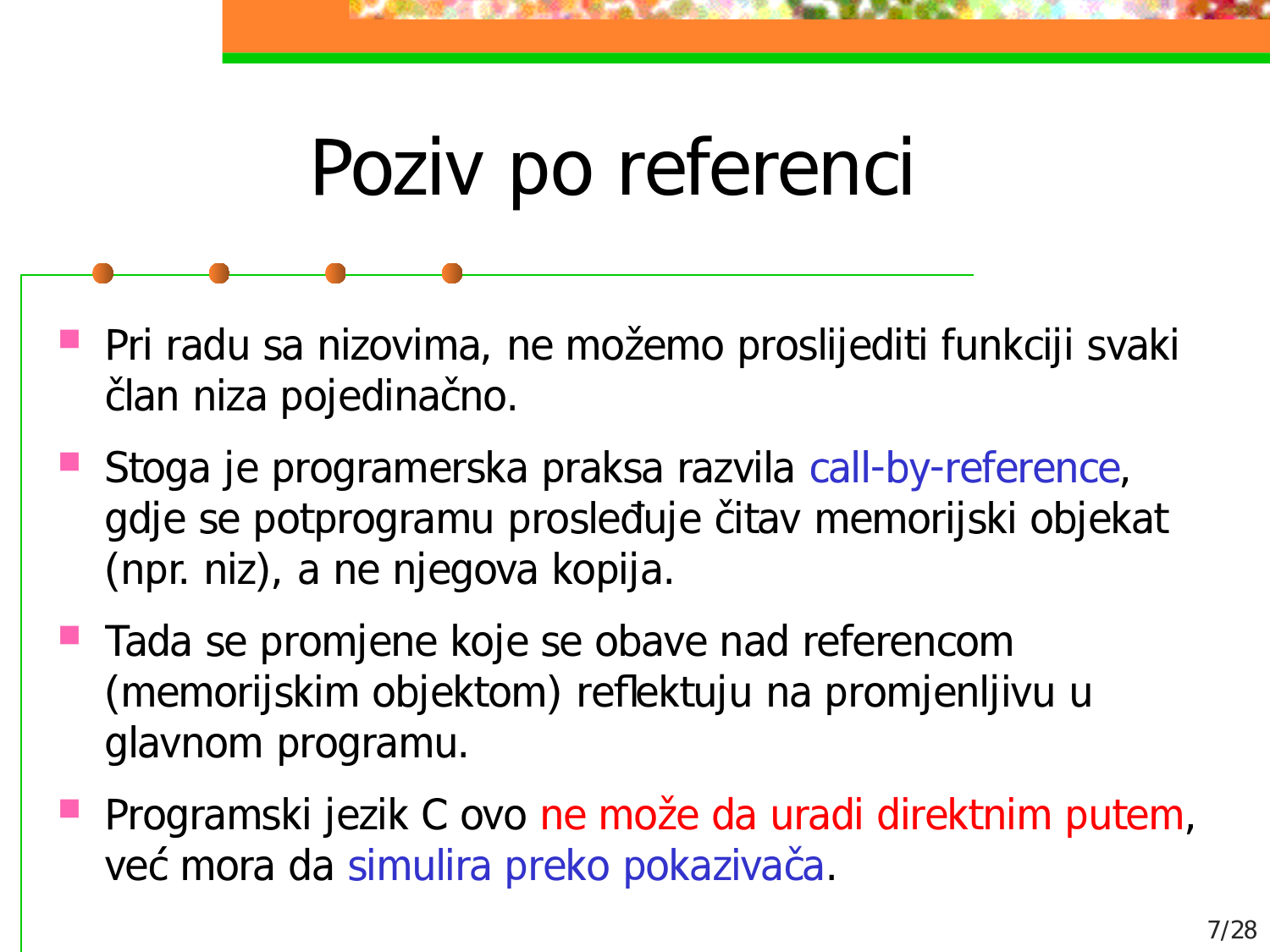

# Poziv po referenci
Pri radu sa nizovima, ne možemo proslijediti funkciji svaki član niza pojedinačno.
Stoga je programerska praksa razvila call-by-reference, gdje se potprogramu prosleđuje čitav memorijski objekat (npr. niz), a ne njegova kopija.
Tada se promjene koje se obave nad referencom (memorijskim objektom) reflektuju na promjenljivu u glavnom programu.
Programski jezik C ovo ne može da uradi direktnim putem, već mora da simulira preko pokazivača.
7/28